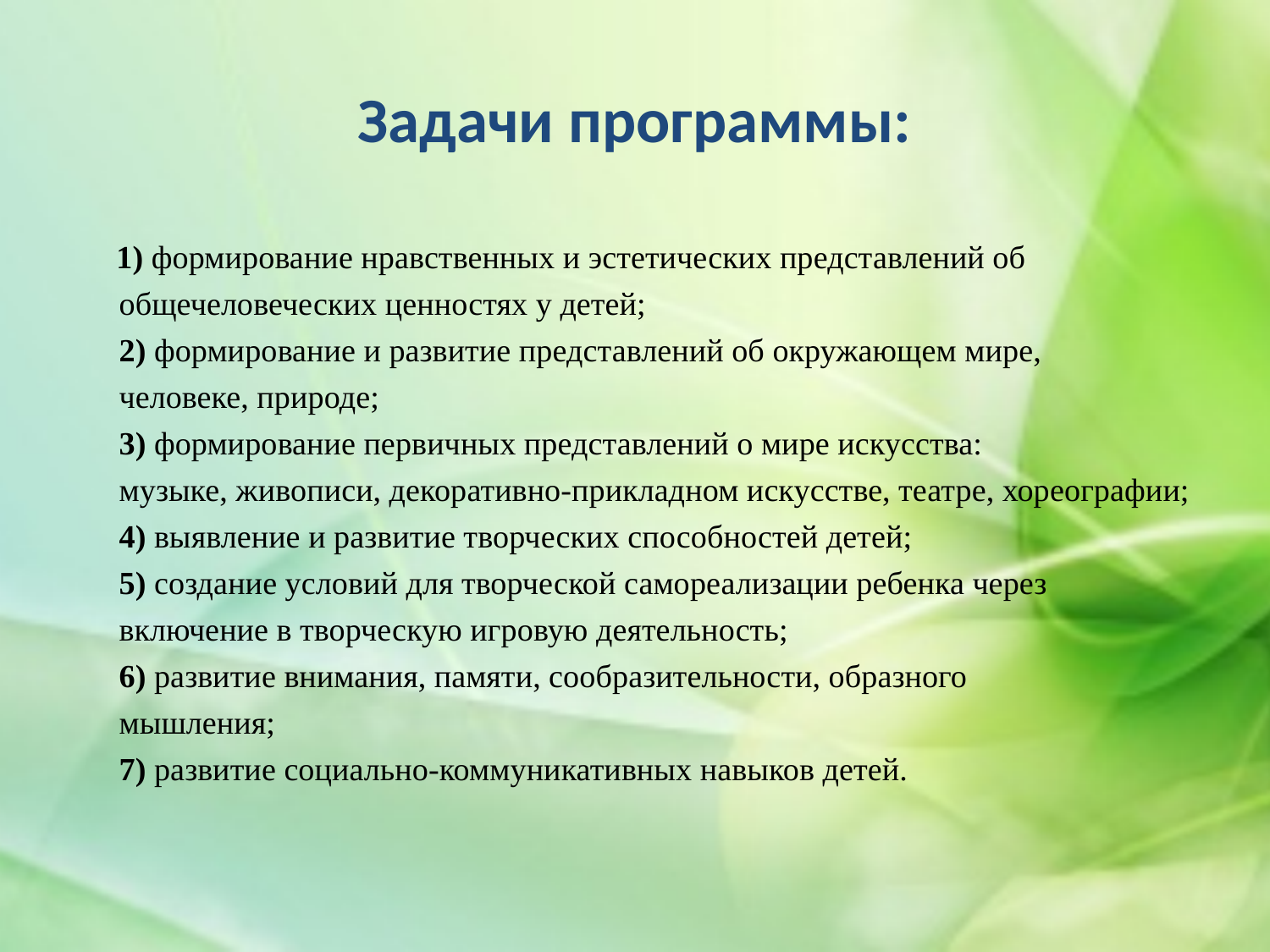

# Задачи программы:
     1) формирование нравственных и эстетических представлений об
общечеловеческих ценностях у детей;
2) формирование и развитие представлений об окружающем мире,
человеке, природе;
3) формирование первичных представлений о мире искусства:
музыке, живописи, декоративно-прикладном искусстве, театре, хореографии;
4) выявление и развитие творческих способностей детей;
5) создание условий для творческой самореализации ребенка через
включение в творческую игровую деятельность;
6) развитие внимания, памяти, сообразительности, образного
мышления;
7) развитие социально-коммуникативных навыков детей.